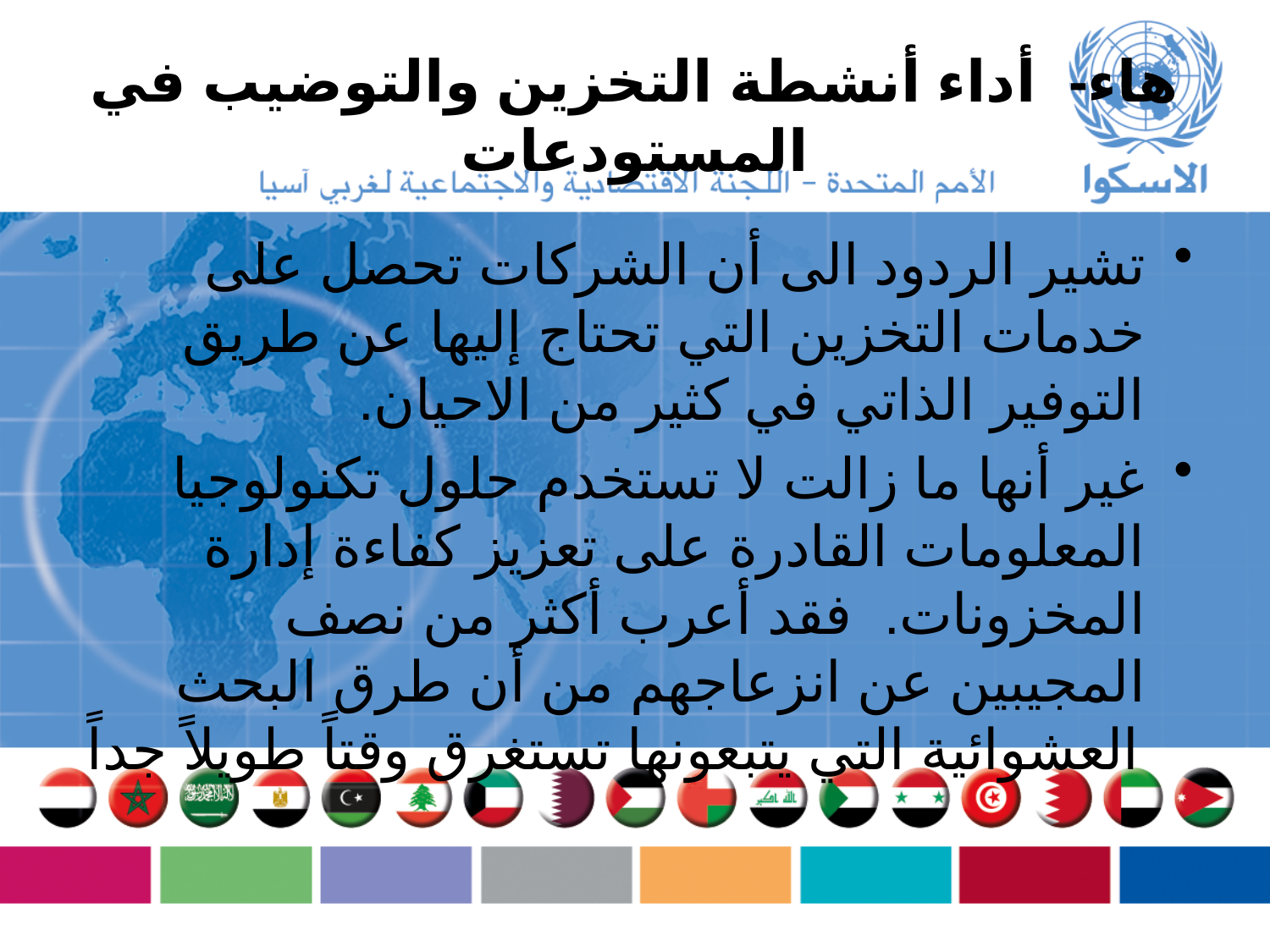

# هاء-  أداء أنشطة التخزين والتوضيب في المستودعات
تشير الردود الى أن الشركات تحصل على خدمات التخزين التي تحتاج إليها عن طريق التوفير الذاتي في كثير من الاحيان.
غير أنها ما زالت لا تستخدم حلول تكنولوجيا المعلومات القادرة على تعزيز كفاءة إدارة المخزونات.  فقد أعرب أكثر من نصف المجيبين عن انزعاجهم من أن طرق البحث العشوائية التي يتبعونها تستغرق وقتاً طويلاً جداً